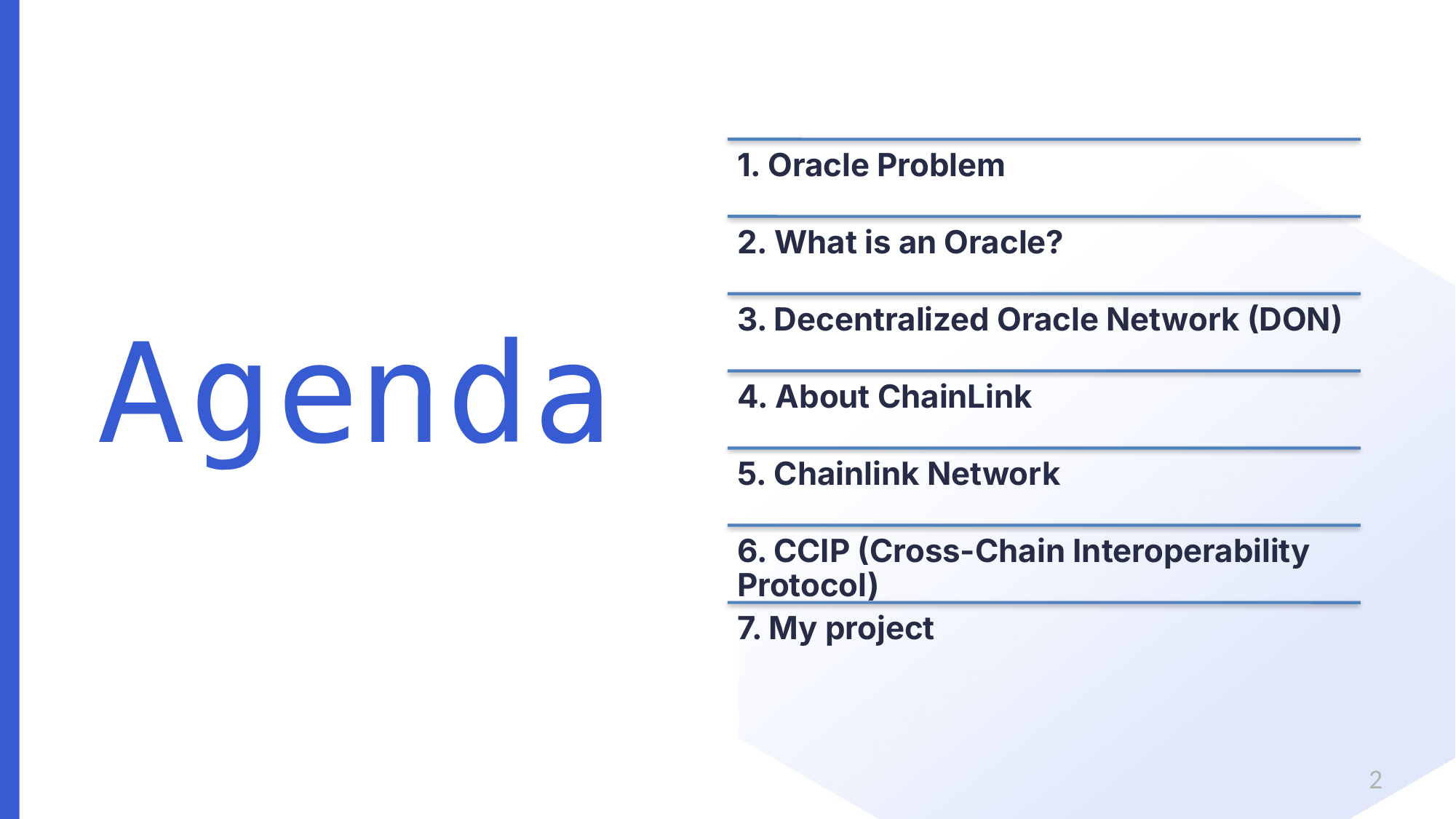

1. Oracle Problem
2. What is an Oracle?
3. Decentralized Oracle Network (DON)
4. About ChainLink
5. Chainlink Network
6. CCIP (Cross-Chain Interoperability Protocol)
7. My project
Agenda
2